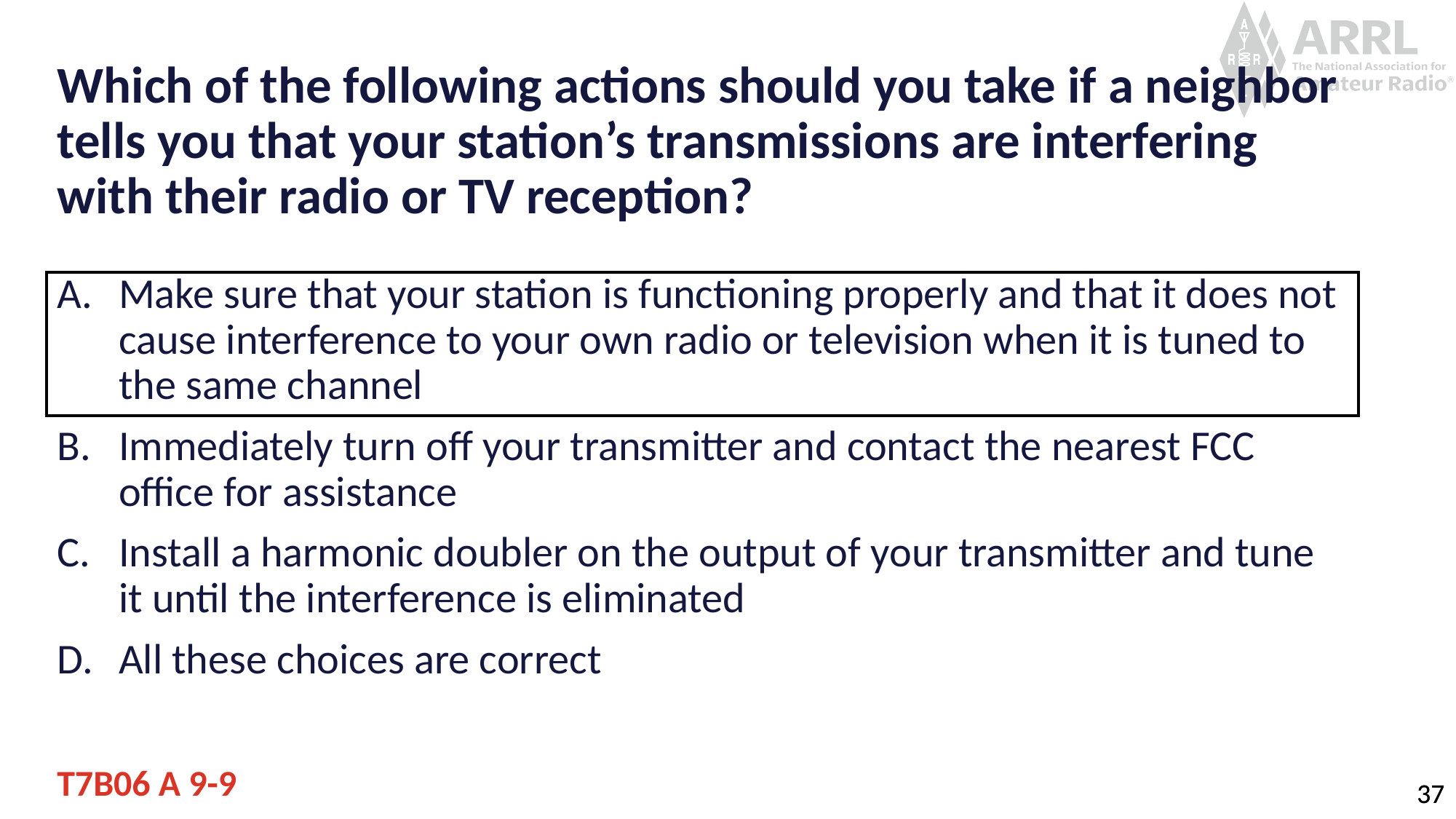

# Which of the following actions should you take if a neighbor tells you that your station’s transmissions are interfering with their radio or TV reception?
Make sure that your station is functioning properly and that it does not cause interference to your own radio or television when it is tuned to the same channel
Immediately turn off your transmitter and contact the nearest FCC office for assistance
Install a harmonic doubler on the output of your transmitter and tune it until the interference is eliminated
All these choices are correct

T7B06 A 9-9